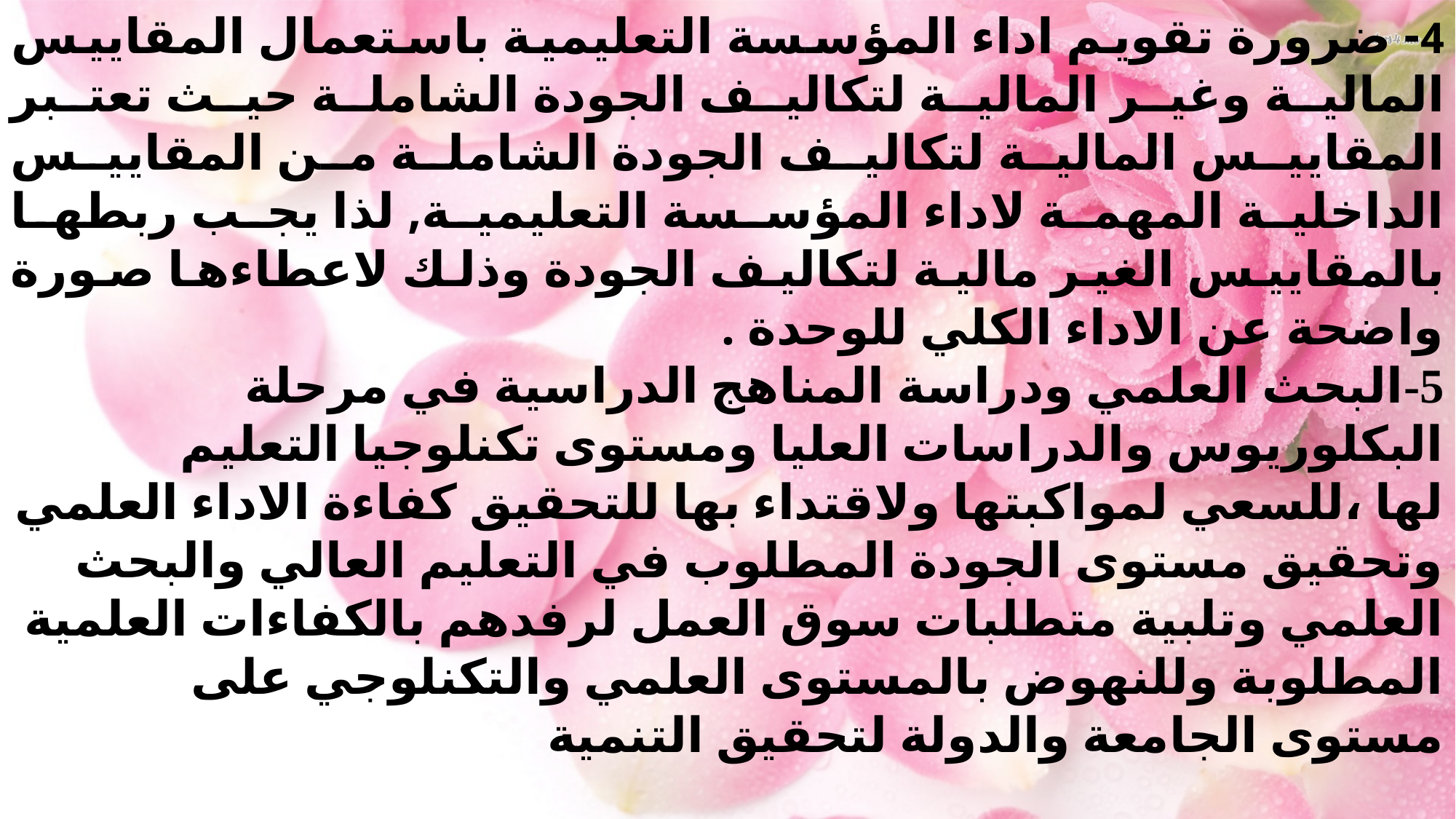

4- ضرورة تقويم اداء المؤسسة التعليمية باستعمال المقاييس المالية وغير المالية لتكاليف الجودة الشاملة حيث تعتبر المقاييس المالية لتكاليف الجودة الشاملة من المقاييس الداخلية المهمة لاداء المؤسسة التعليمية, لذا يجب ربطها بالمقاييس الغير مالية لتكاليف الجودة وذلك لاعطاءها صورة واضحة عن الاداء الكلي للوحدة .
5-البحث العلمي ودراسة المناهج الدراسية في مرحلة البكلوريوس والدراسات العليا ومستوى تكنلوجيا التعليم لها ،للسعي لمواكبتها ولاقتداء بها للتحقيق كفاءة الاداء العلمي وتحقيق مستوى الجودة المطلوب في التعليم العالي والبحث العلمي وتلبية متطلبات سوق العمل لرفدهم بالكفاءات العلمية المطلوبة وللنهوض بالمستوى العلمي والتكنلوجي على مستوى الجامعة والدولة لتحقيق التنمية